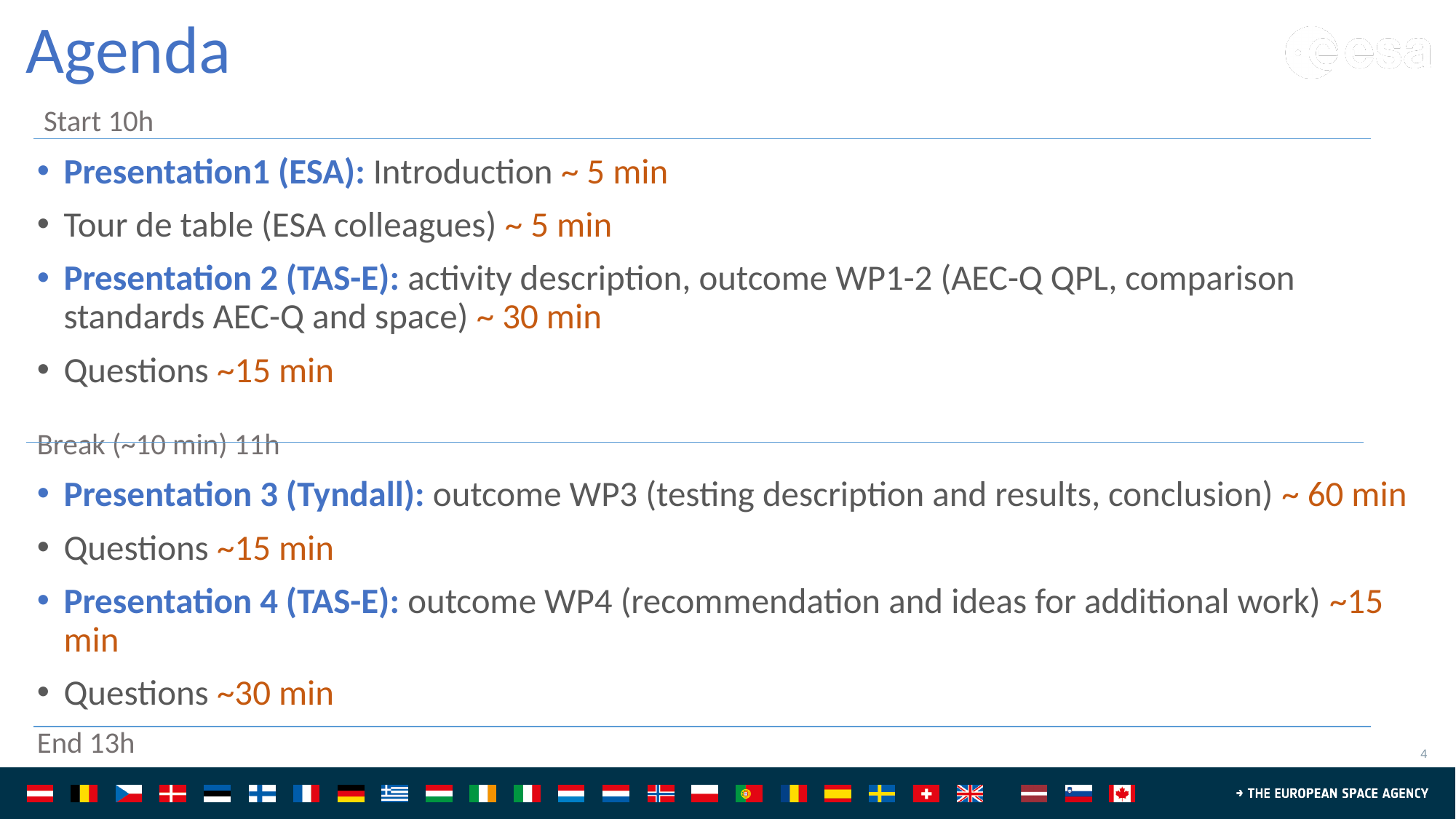

# Agenda
 Start 10h
Presentation1 (ESA): Introduction ~ 5 min
Tour de table (ESA colleagues) ~ 5 min
Presentation 2 (TAS-E): activity description, outcome WP1-2 (AEC-Q QPL, comparison standards AEC-Q and space) ~ 30 min
Questions ~15 min
Break (~10 min) 11h
Presentation 3 (Tyndall): outcome WP3 (testing description and results, conclusion) ~ 60 min
Questions ~15 min
Presentation 4 (TAS-E): outcome WP4 (recommendation and ideas for additional work) ~15 min
Questions ~30 min
End 13h